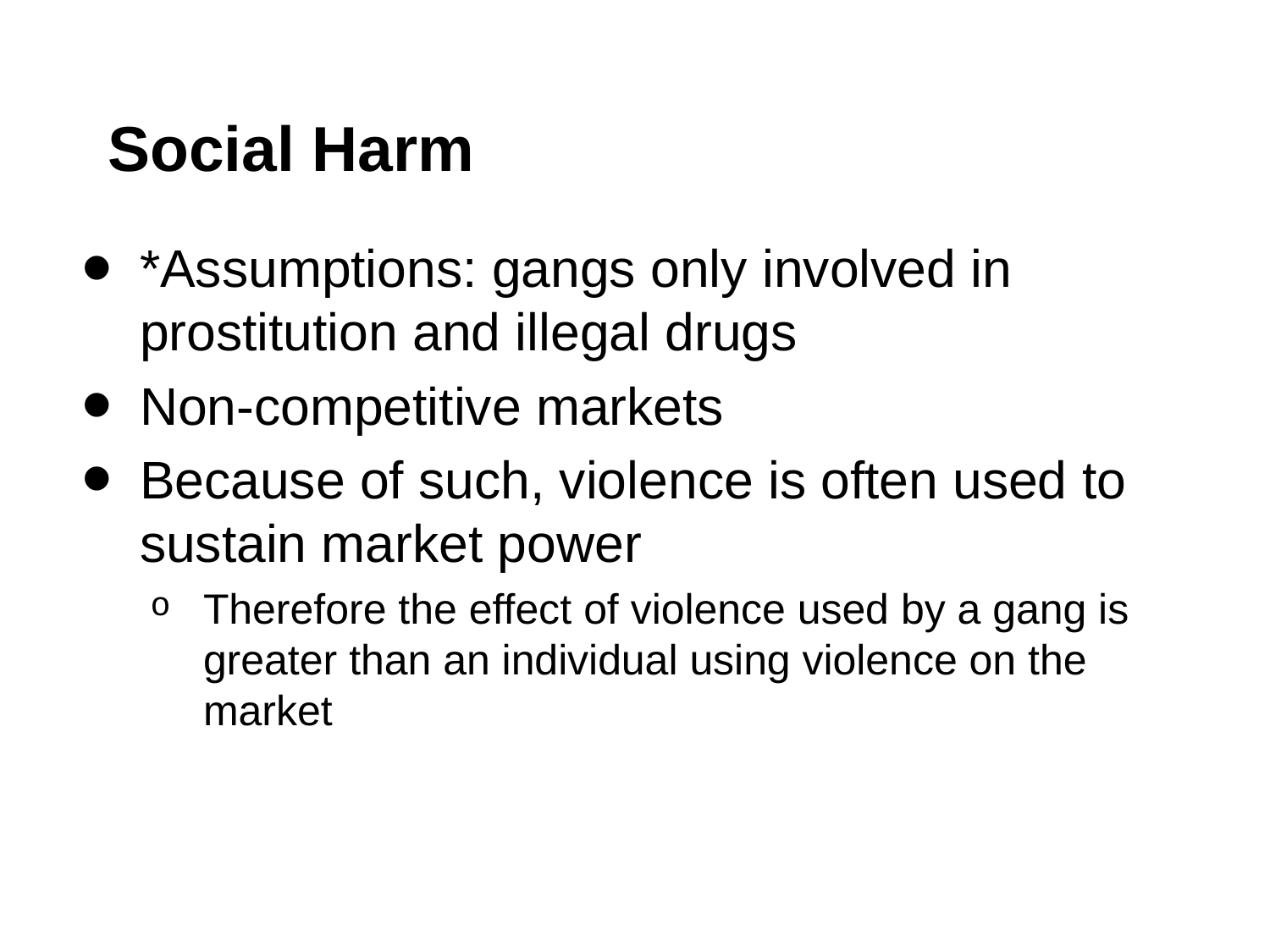

# Social Harm
*Assumptions: gangs only involved in prostitution and illegal drugs
Non-competitive markets
Because of such, violence is often used to sustain market power
Therefore the effect of violence used by a gang is greater than an individual using violence on the market